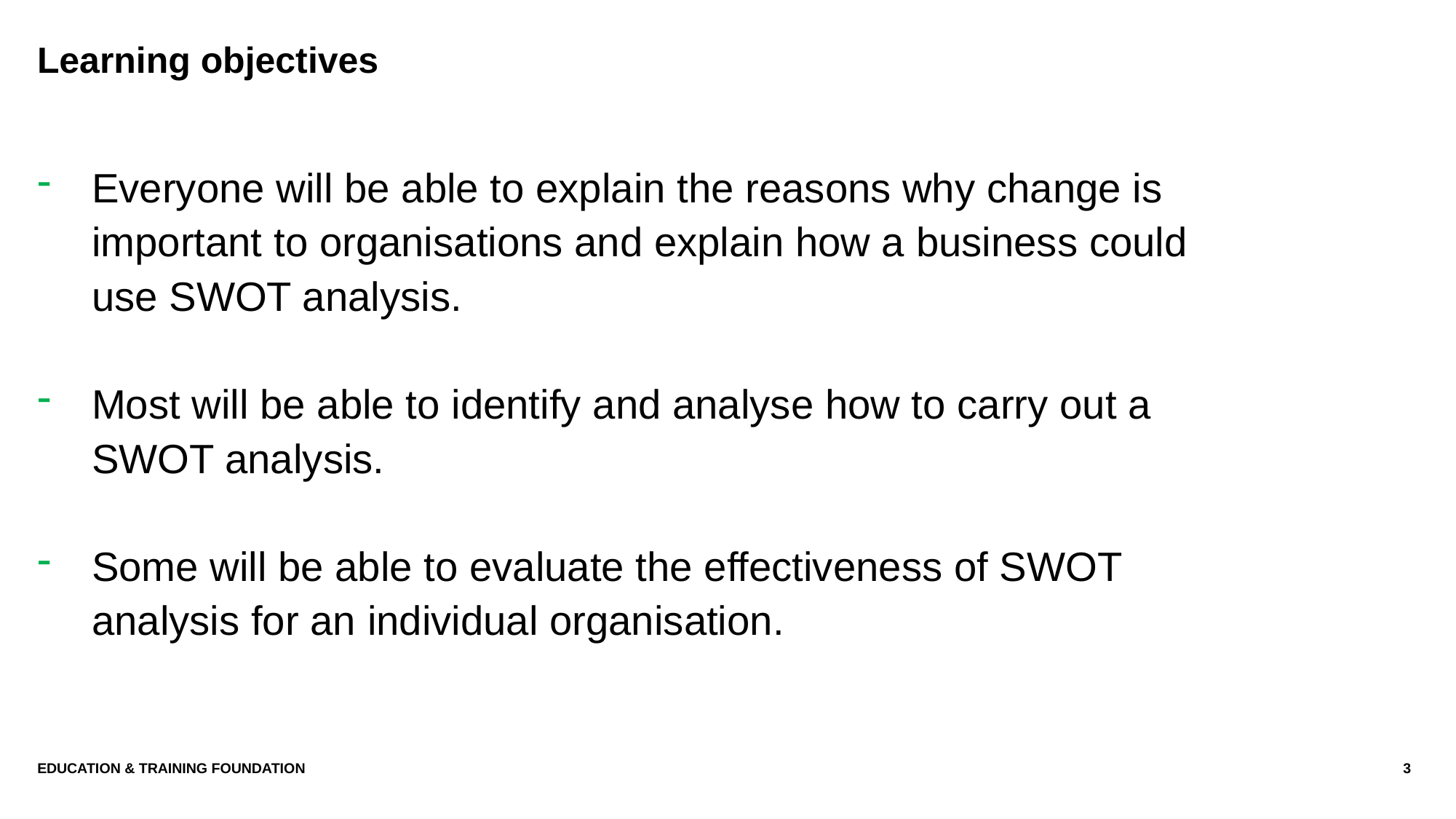

# Learning objectives
Everyone will be able to explain the reasons why change is important to organisations and explain how a business could use SWOT analysis.

Most will be able to identify and analyse how to carry out a SWOT analysis.

Some will be able to evaluate the effectiveness of SWOT analysis for an individual organisation.
Education & Training Foundation
3